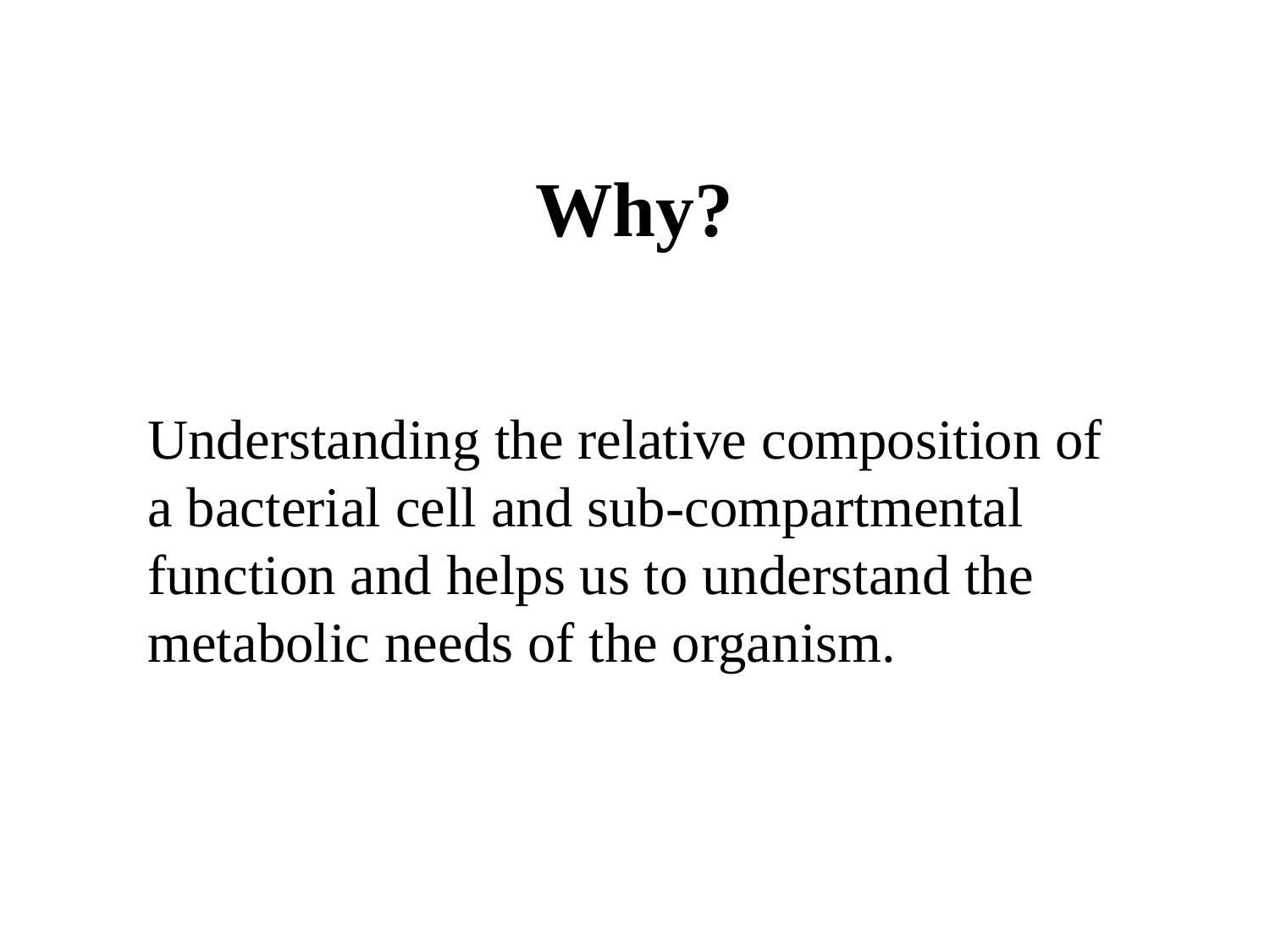

# Why?
Understanding the relative composition of a bacterial cell and sub-compartmental  function and helps us to understand the metabolic needs of the organism.